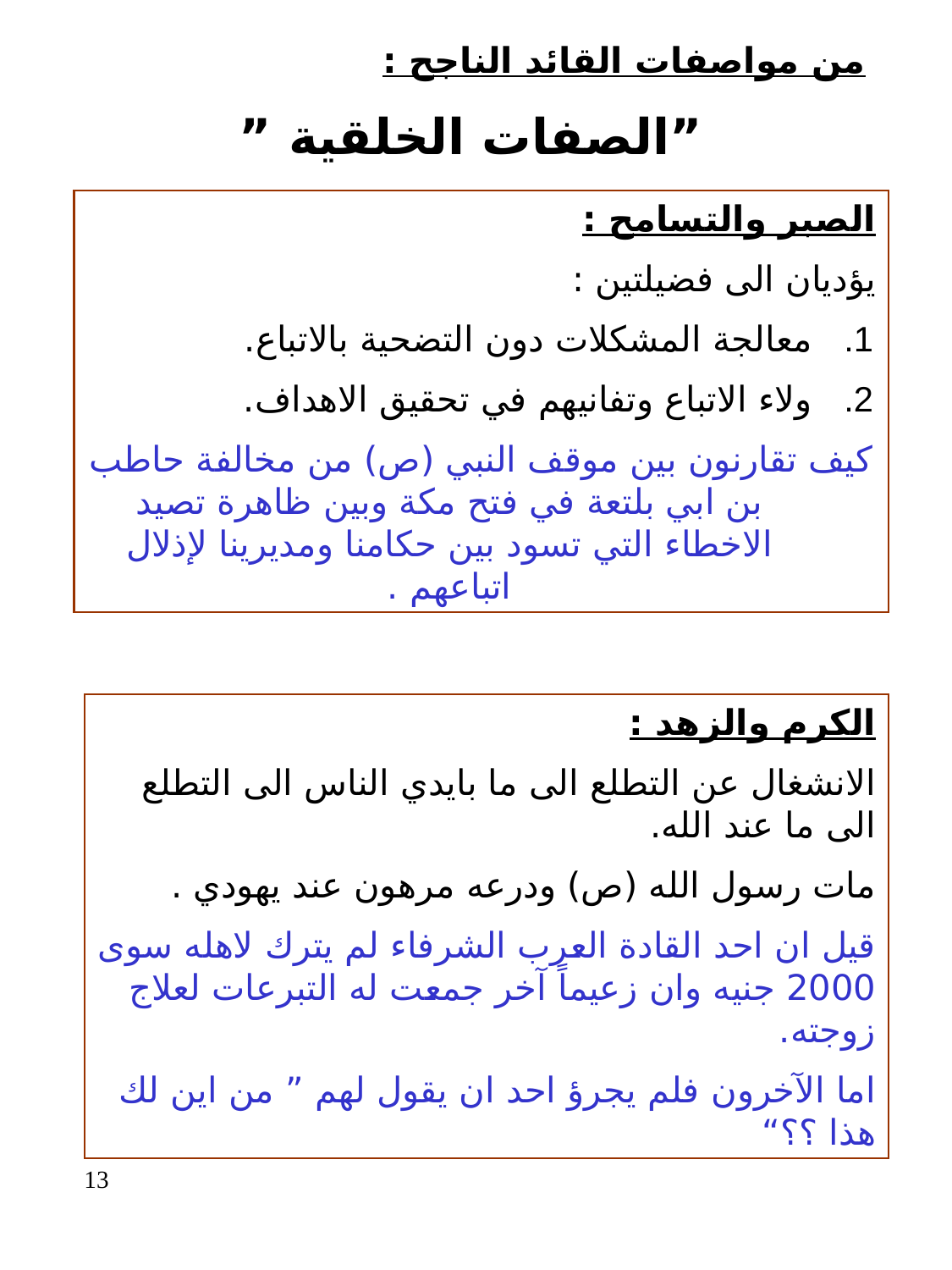

من مواصفات القائد الناجح :
”الصفات الخلقية ”

الصبر والتسامح :
يؤديان الى فضيلتين :
معالجة المشكلات دون التضحية بالاتباع.
ولاء الاتباع وتفانيهم في تحقيق الاهداف.
كيف تقارنون بين موقف النبي (ص) من مخالفة حاطب بن ابي بلتعة في فتح مكة وبين ظاهرة تصيد الاخطاء التي تسود بين حكامنا ومديرينا لإذلال اتباعهم .
الكرم والزهد :
الانشغال عن التطلع الى ما بايدي الناس الى التطلع الى ما عند الله.
مات رسول الله (ص) ودرعه مرهون عند يهودي .
قيل ان احد القادة العرب الشرفاء لم يترك لاهله سوى 2000 جنيه وان زعيماً آخر جمعت له التبرعات لعلاج زوجته.
اما الآخرون فلم يجرؤ احد ان يقول لهم ” من اين لك هذا ؟؟“
13